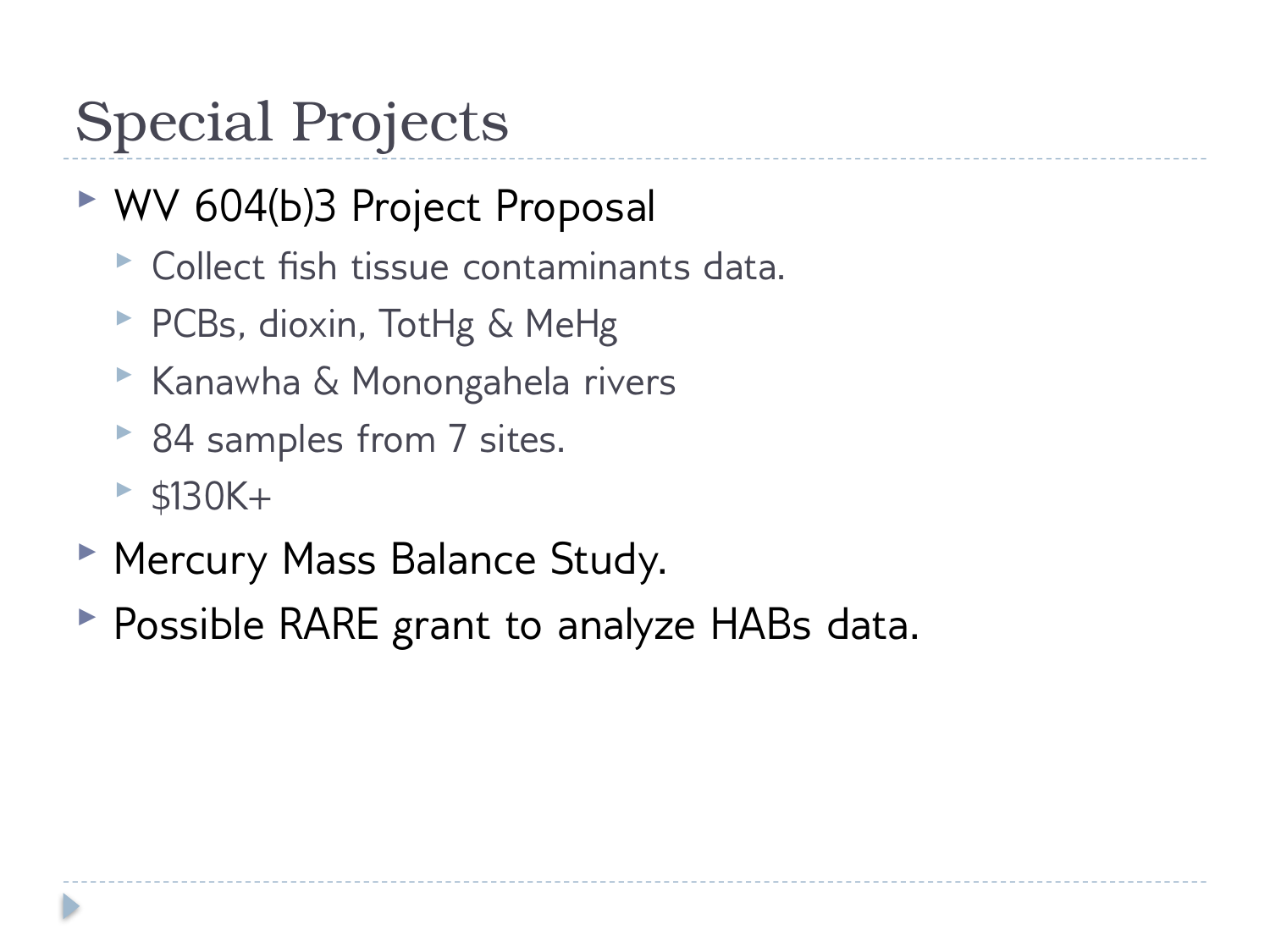

# Special Projects
WV 604(b)3 Project Proposal
Collect fish tissue contaminants data.
PCBs, dioxin, TotHg & MeHg
Kanawha & Monongahela rivers
84 samples from 7 sites.
$130K+
Mercury Mass Balance Study.
Possible RARE grant to analyze HABs data.